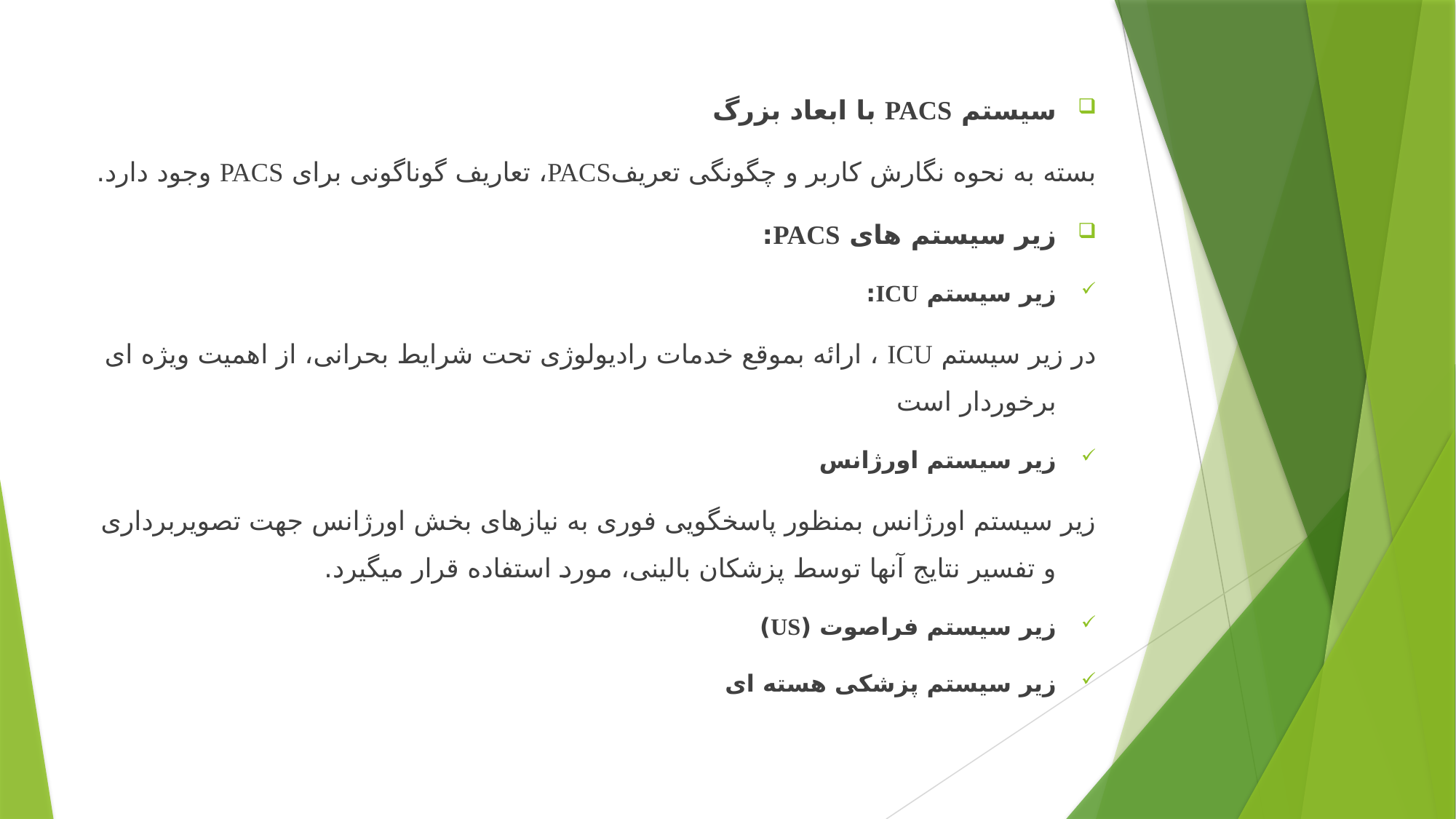

سیستم PACS با ابعاد بزرگ
بسته به نحوه نگارش کاربر و چگونگی تعریفPACS، تعاریف گوناگونی برای PACS وجود دارد.
زیر سیستم های PACS:
زیر سیستم ICU:
در زیر سیستم ICU ، ارائه بموقع خدمات رادیولوژی تحت شرایط بحرانی، از اهمیت ویژه ای برخوردار است
زیر سیستم اورژانس
زیر سیستم اورژانس بمنظور پاسخگویی فوری به نیازهای بخش اورژانس جهت تصویربرداری و تفسیر نتایج آنها توسط پزشکان بالینی، مورد استفاده قرار میگیرد.
زیر سیستم فراصوت (US)
زیر سیستم پزشکی هسته ای